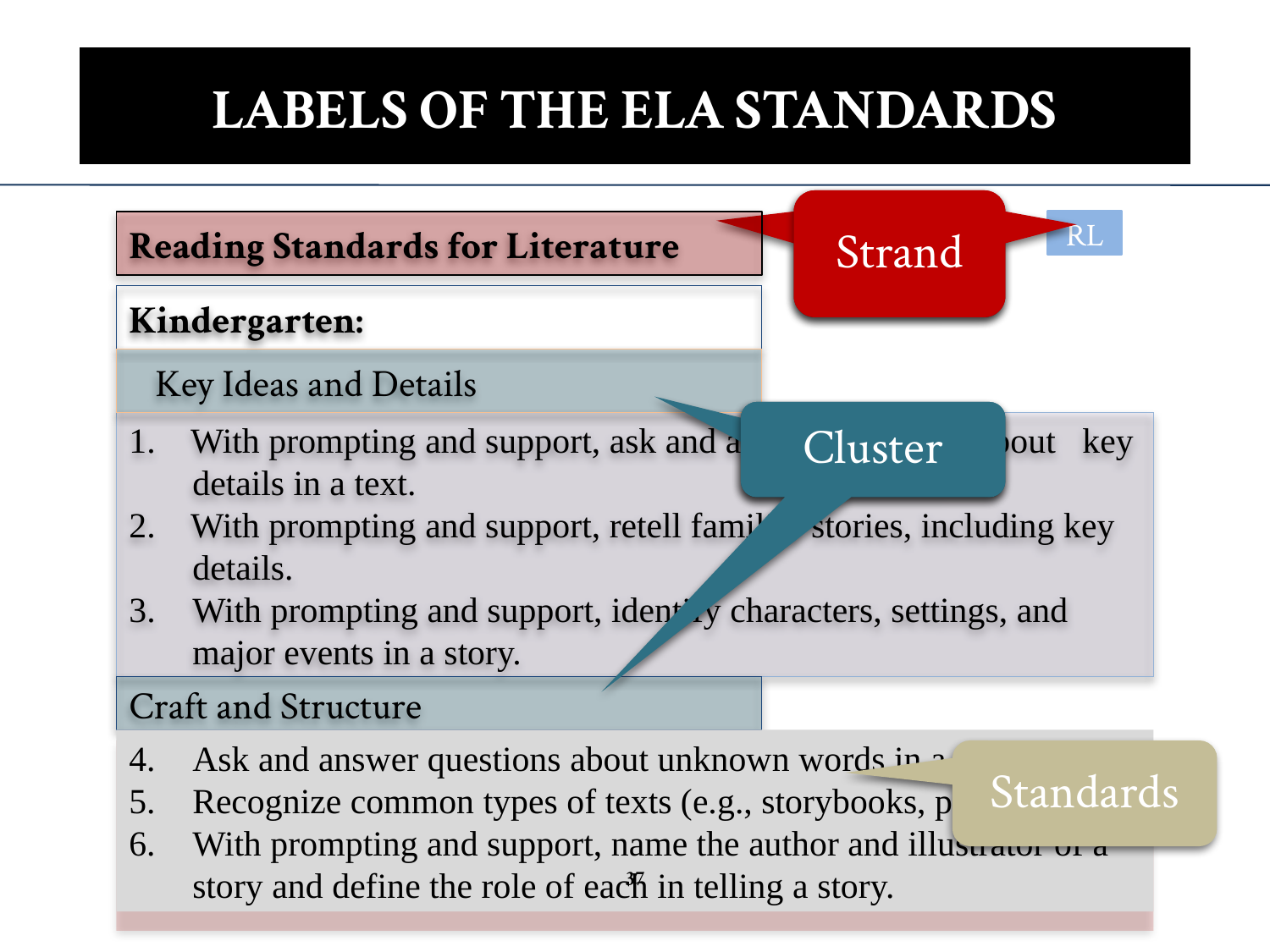

# Labels of the ELA Standards
Strand
Strand
Reading Standards for Literature
RL
Kindergarten:
   Key Ideas and Details
Cluster
Cluster

1.    With prompting and support, ask and answer questions about   key details in a text.
2.    With prompting and support, retell familiar stories, including key details.
With prompting and support, identify characters, settings, and major events in a story.

Craft and Structure
Ask and answer questions about unknown words in a text.
Recognize common types of texts (e.g., storybooks, poems).
With prompting and support, name the author and illustrator of a story and define the role of each in telling a story.

Standards
37